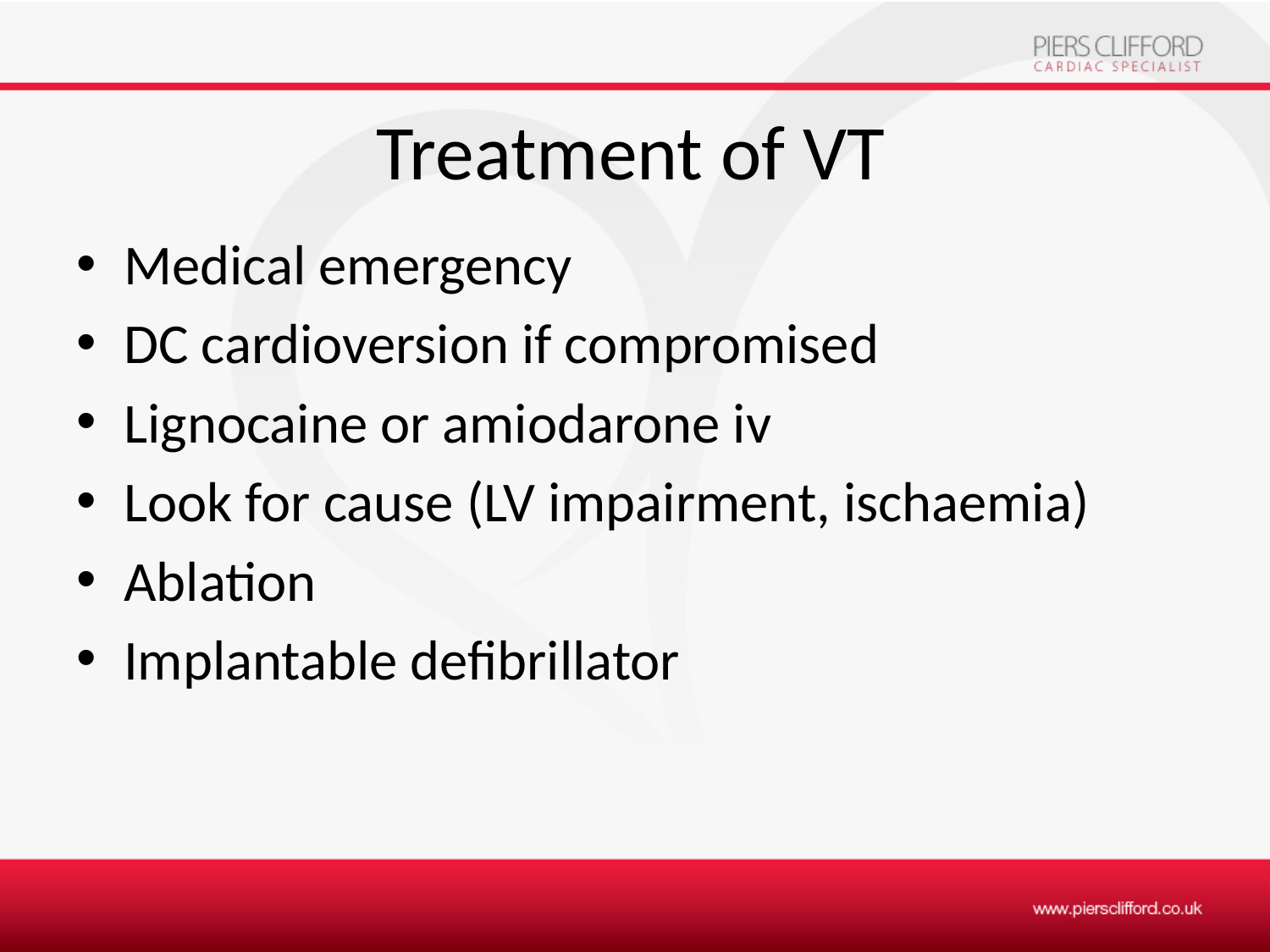

# Treatment of VT
Medical emergency
DC cardioversion if compromised
Lignocaine or amiodarone iv
Look for cause (LV impairment, ischaemia)
Ablation
Implantable defibrillator